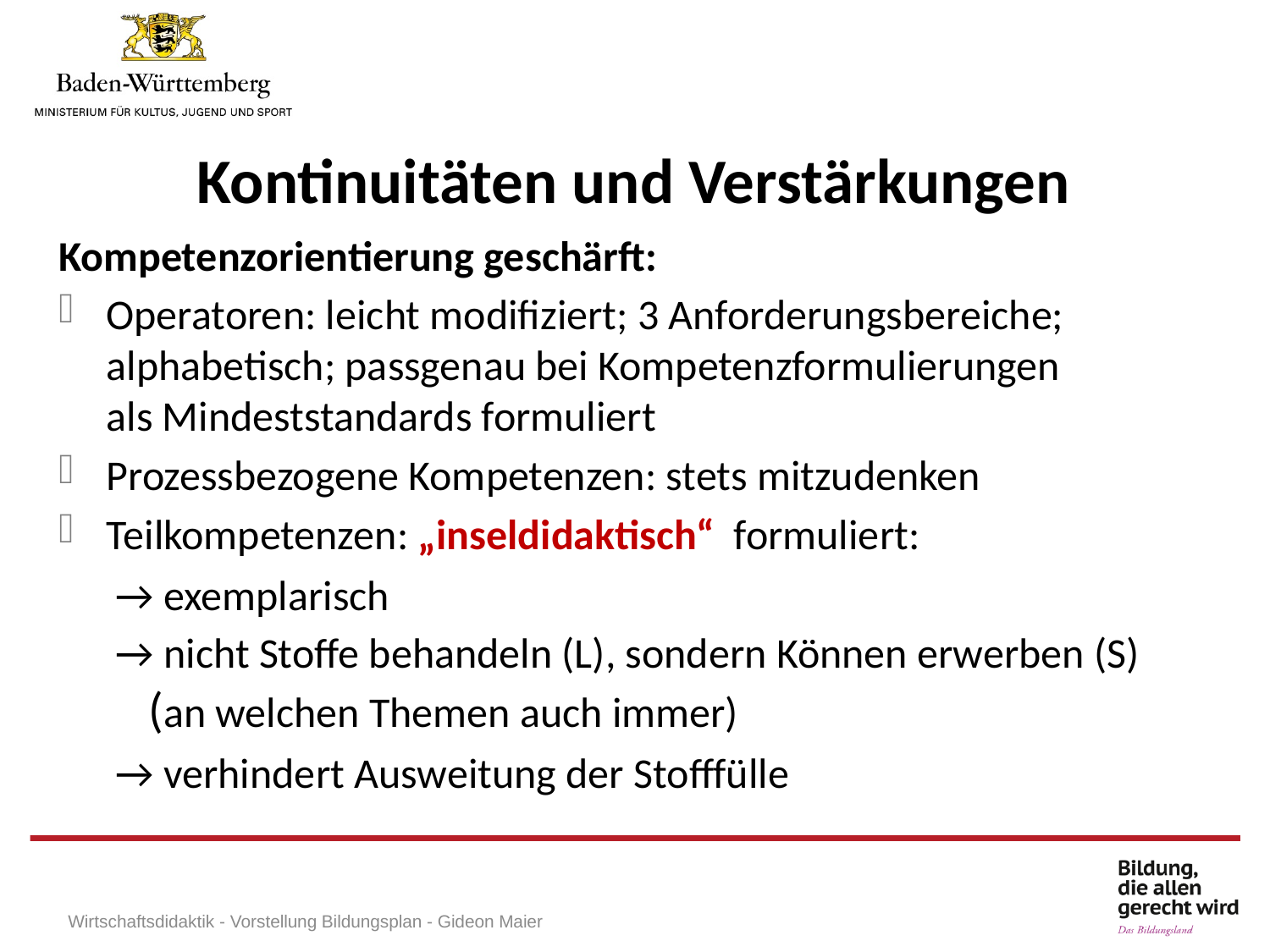

Kontinuitäten und Verstärkungen
Individuelle Förderung am Gymnasium
Kompetenzorientierung geschärft:
Operatoren: leicht modifiziert; 3 Anforderungsbereiche;
alphabetisch; passgenau bei Kompetenzformulierungen
als Mindeststandards formuliert
Prozessbezogene Kompetenzen: stets mitzudenken
Teilkompetenzen: „inseldidaktisch“  formuliert:
      → exemplarisch
      → nicht Stoffe behandeln (L), sondern Können erwerben (S)
        (an welchen Themen auch immer)
      → verhindert Ausweitung der Stofffülle

Wirtschaftsdidaktik - Vorstellung Bildungsplan - Gideon Maier